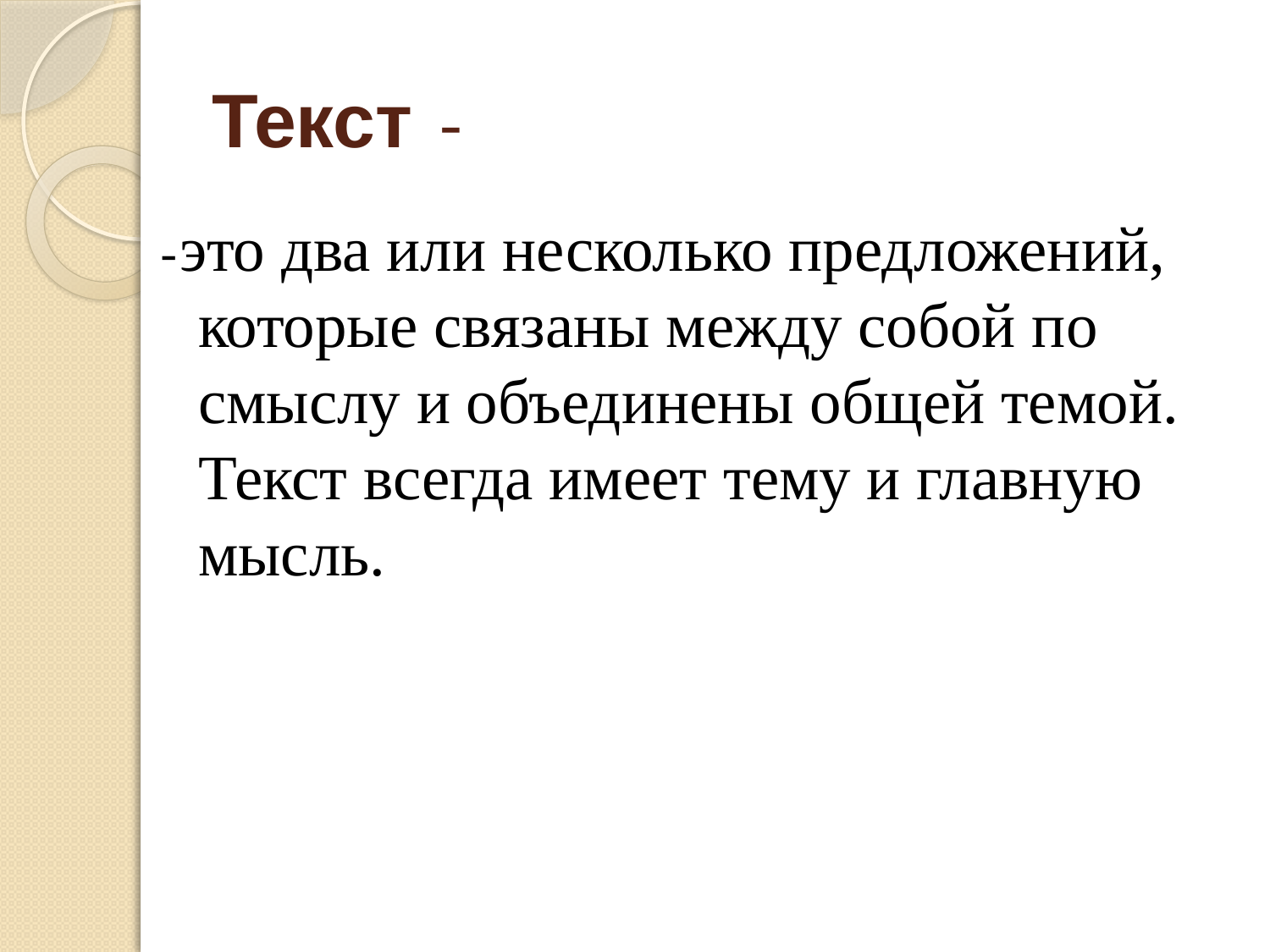

# Текст -
-это два или несколько предложений, которые связаны между собой по смыслу и объединены общей темой. Текст всегда имеет тему и главную мысль.